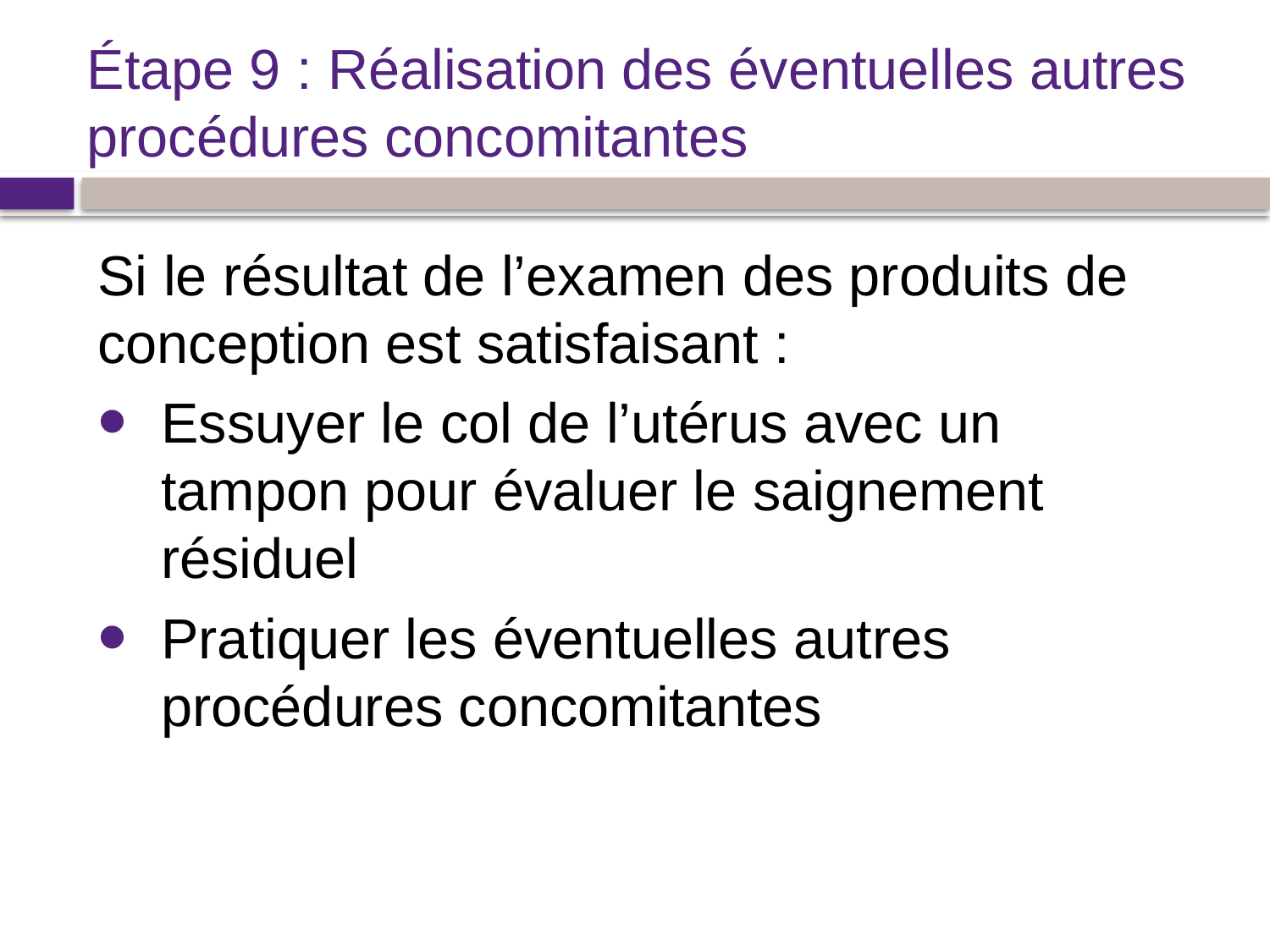

# Étape 9 : Réalisation des éventuelles autres procédures concomitantes
Si le résultat de l’examen des produits de conception est satisfaisant :
Essuyer le col de l’utérus avec un tampon pour évaluer le saignement résiduel
Pratiquer les éventuelles autres procédures concomitantes